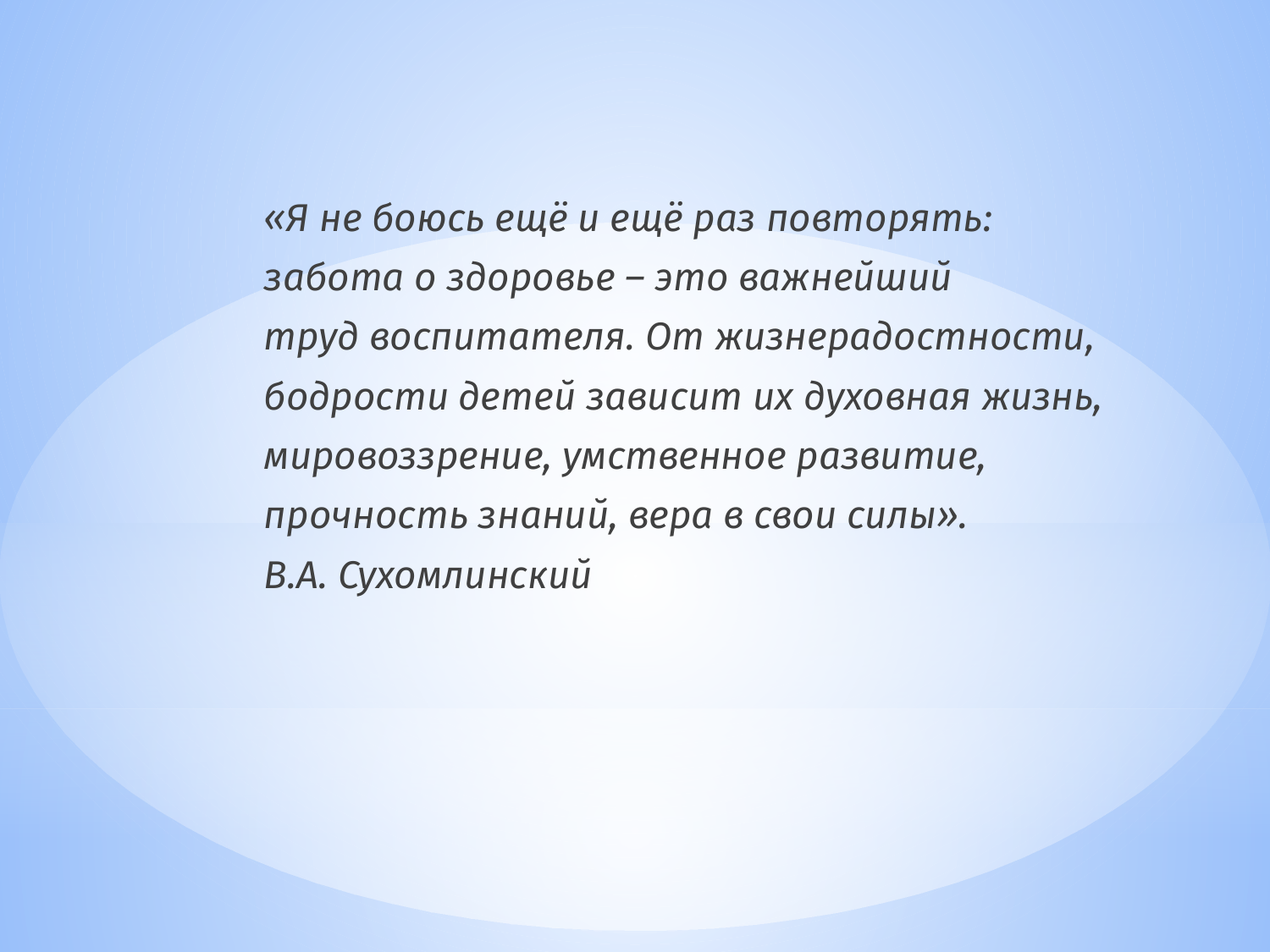

«Я не боюсь ещё и ещё раз повторять:
забота о здоровье – это важнейший
труд воспитателя. От жизнерадостности,
бодрости детей зависит их духовная жизнь,
мировоззрение, умственное развитие,
прочность знаний, вера в свои силы».
В.А. Сухомлинский